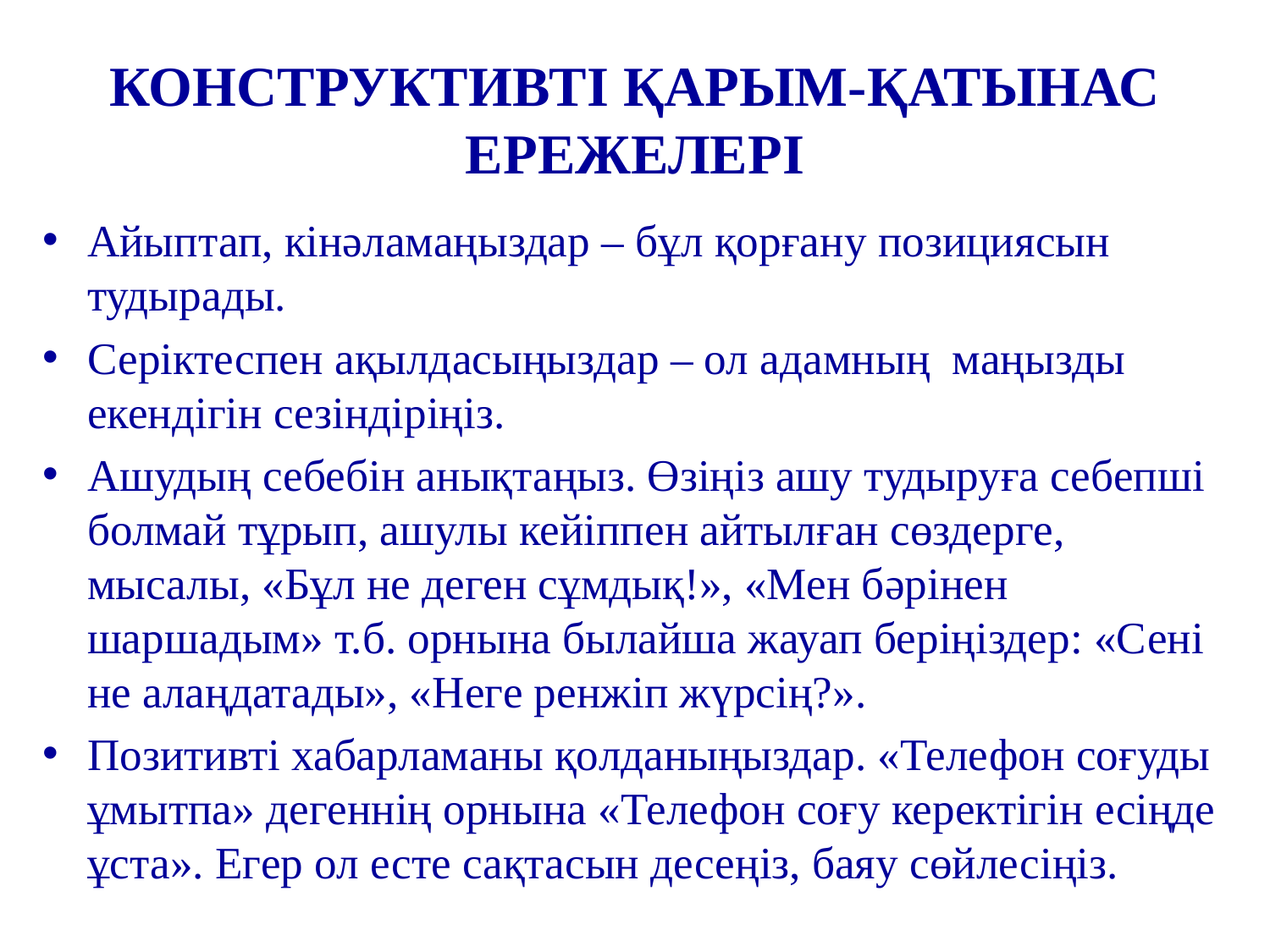

# КОНСТРУКТИВТІ ҚАРЫМ-ҚАТЫНАС ЕРЕЖЕЛЕРІ
Айыптап, кінәламаңыздар – бұл қорғану позициясын тудырады.
Серіктеспен ақылдасыңыздар – ол адамның  маңызды екендігін сезіндіріңіз.
Ашудың себебін анықтаңыз. Өзіңіз ашу тудыруға себепші болмай тұрып, ашулы кейіппен айтылған сөздерге, мысалы, «Бұл не деген сұмдық!», «Мен бәрінен шаршадым» т.б. орнына былайша жауап беріңіздер: «Сені не алаңдатады», «Неге ренжіп жүрсің?».
Позитивті хабарламаны қолданыңыздар. «Телефон соғуды ұмытпа» дегеннің орнына «Телефон соғу керектігін есіңде ұста». Егер ол есте сақтасын десеңіз, баяу сөйлесіңіз.